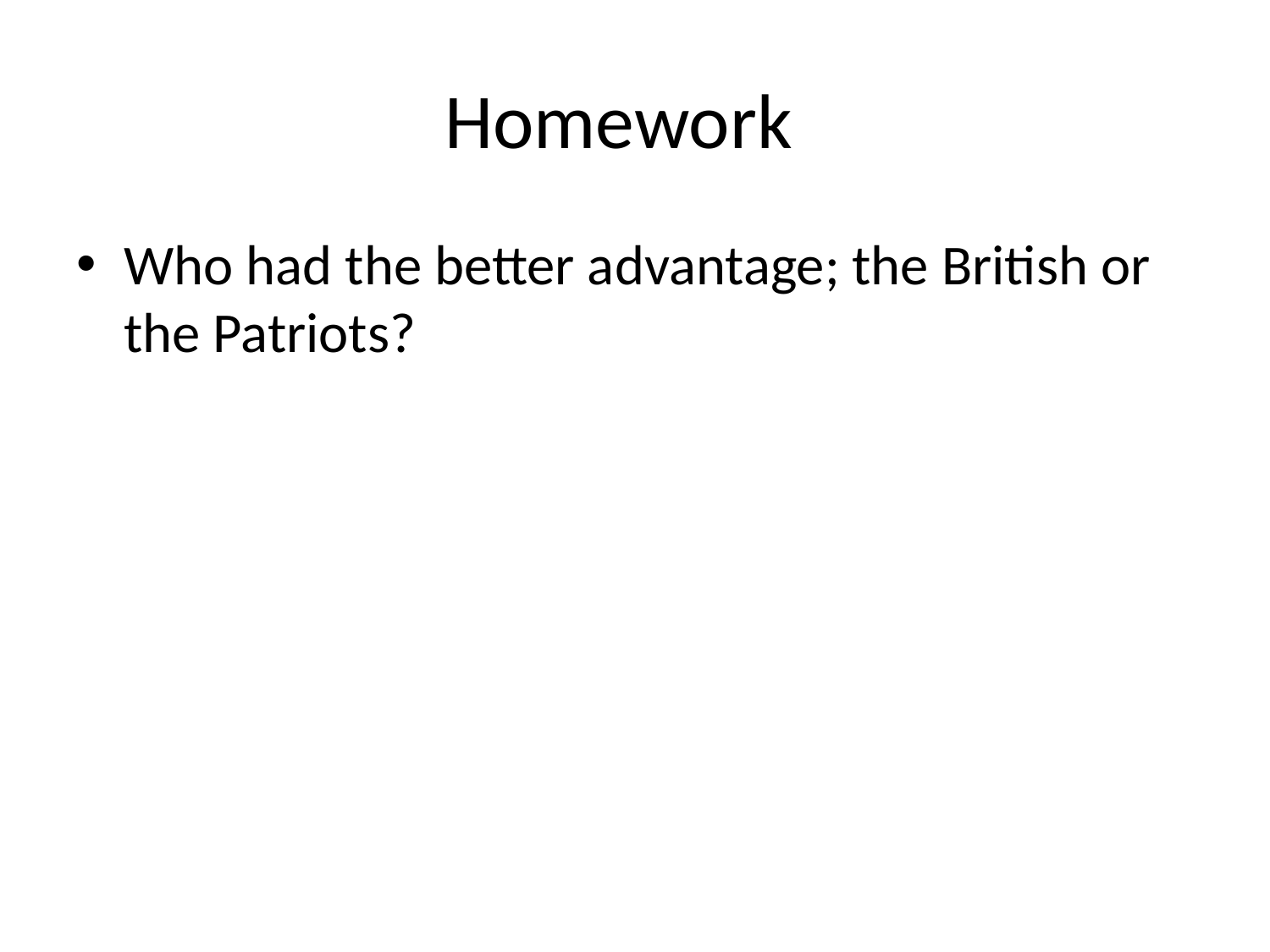

# Homework
Who had the better advantage; the British or the Patriots?